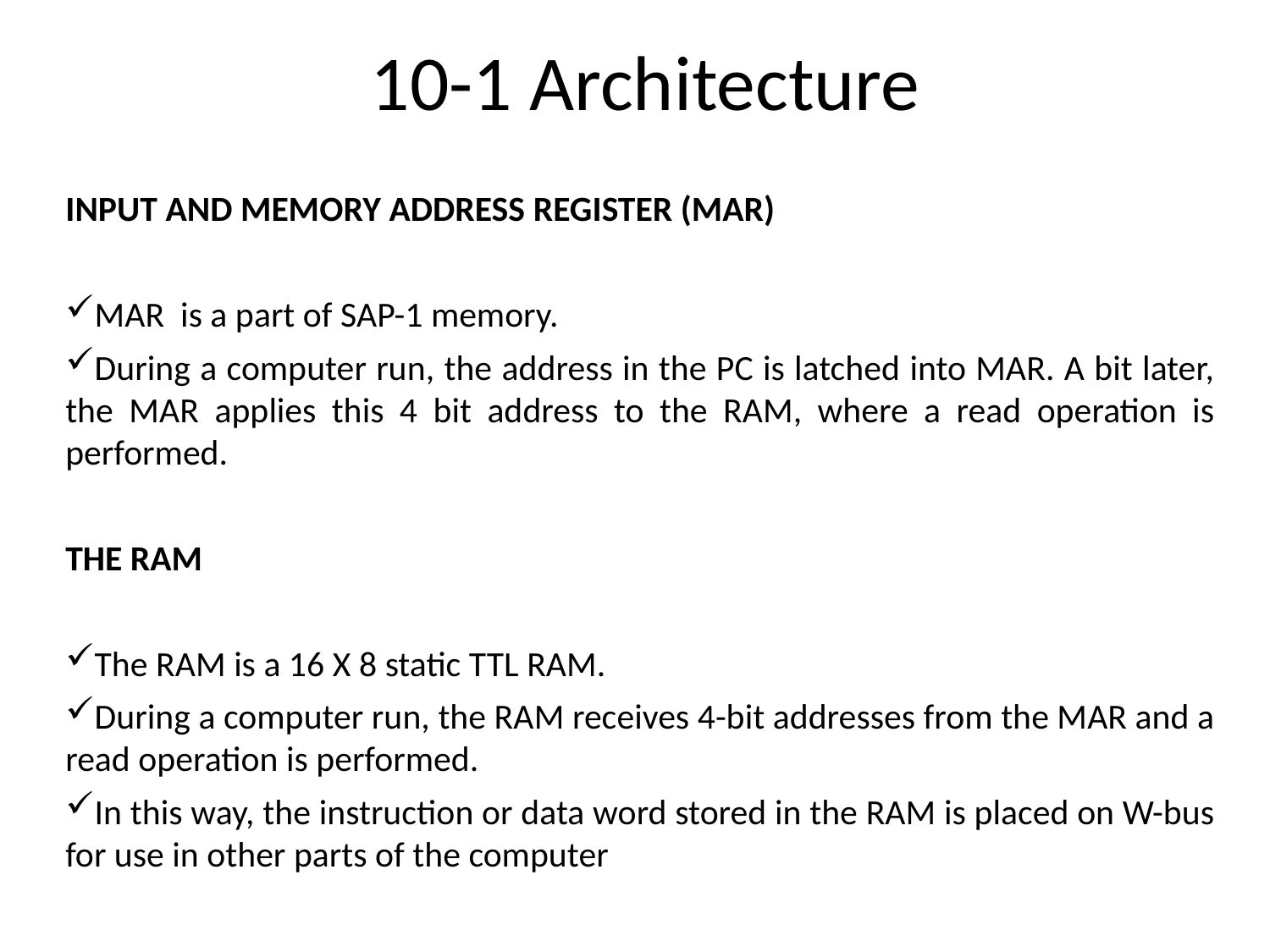

# 10-1 Architecture
INPUT AND MEMORY ADDRESS REGISTER (MAR)

MAR  is a part of SAP-1 memory.
During a computer run, the address in the PC is latched into MAR. A bit later, the MAR applies this 4 bit address to the RAM, where a read operation is performed.

THE RAM

The RAM is a 16 X 8 static TTL RAM.
During a computer run, the RAM receives 4-bit addresses from the MAR and a read operation is performed.
In this way, the instruction or data word stored in the RAM is placed on W-bus for use in other parts of the computer